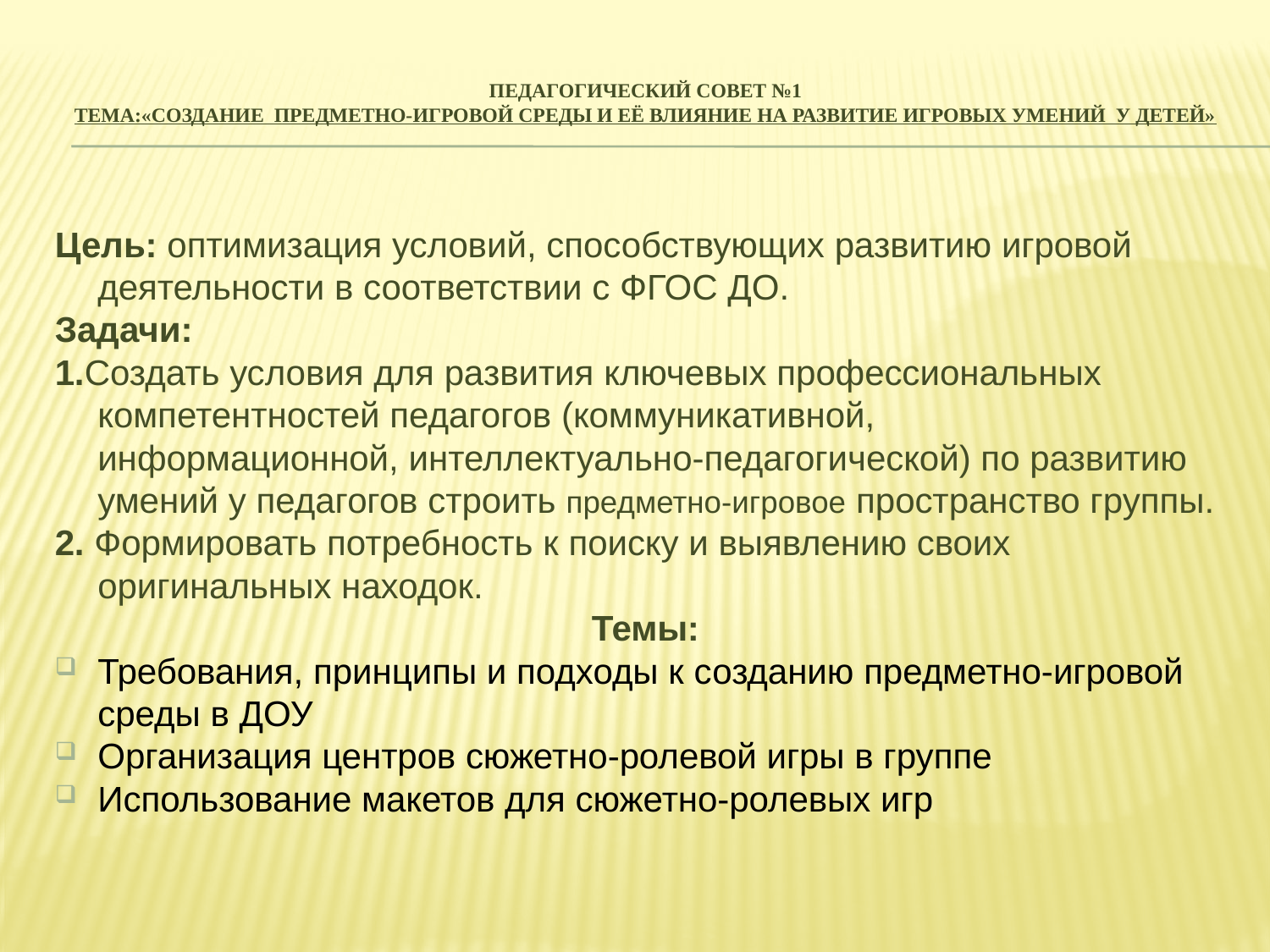

# Педагогический совет №1 Тема:«Создание  предметно-игровой среды и её влияние на развитие игровых умений  у детей»
Цель: оптимизация условий, способствующих развитию игровой деятельности в соответствии с ФГОС ДО.
Задачи:
1.Создать условия для развития ключевых профессиональных компетентностей педагогов (коммуникативной, информационной, интеллектуально-педагогической) по развитию умений у педагогов строить предметно-игровое пространство группы.
2. Формировать потребность к поиску и выявлению своих оригинальных находок.
Темы:
Требования, принципы и подходы к созданию предметно-игровой среды в ДОУ
Организация центров сюжетно-ролевой игры в группе
Использование макетов для сюжетно-ролевых игр